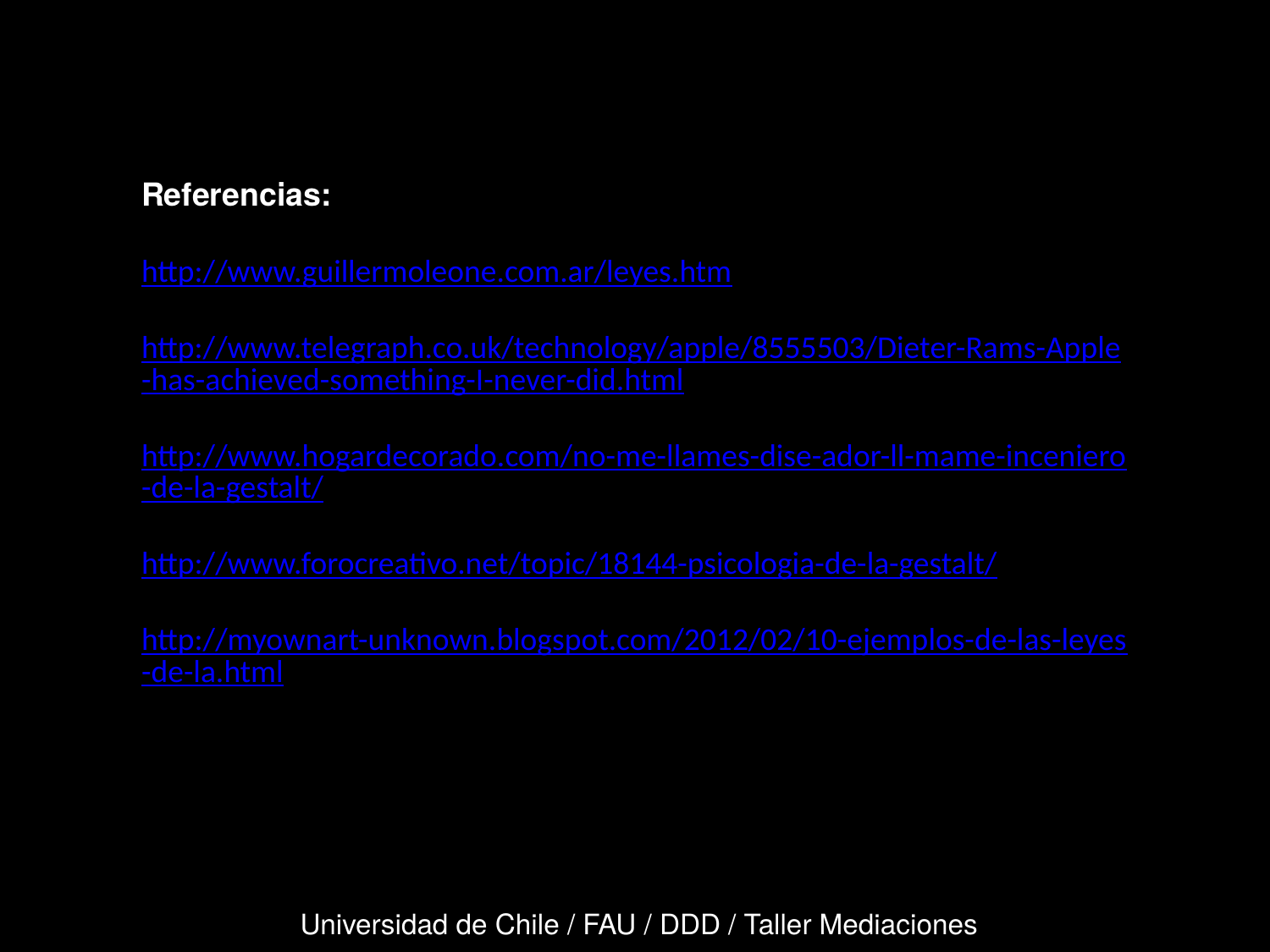

Referencias:

http://www.guillermoleone.com.ar/leyes.htm

http://www.telegraph.co.uk/technology/apple/8555503/Dieter-Rams-Apple-has-achieved-something-I-never-did.html

http://www.hogardecorado.com/no-me-llames-dise-ador-ll-mame-inceniero-de-la-gestalt/

http://www.forocreativo.net/topic/18144-psicologia-de-la-gestalt/

http://myownart-unknown.blogspot.com/2012/02/10-ejemplos-de-las-leyes-de-la.html

Universidad de Chile / FAU / DDD / Taller Mediaciones